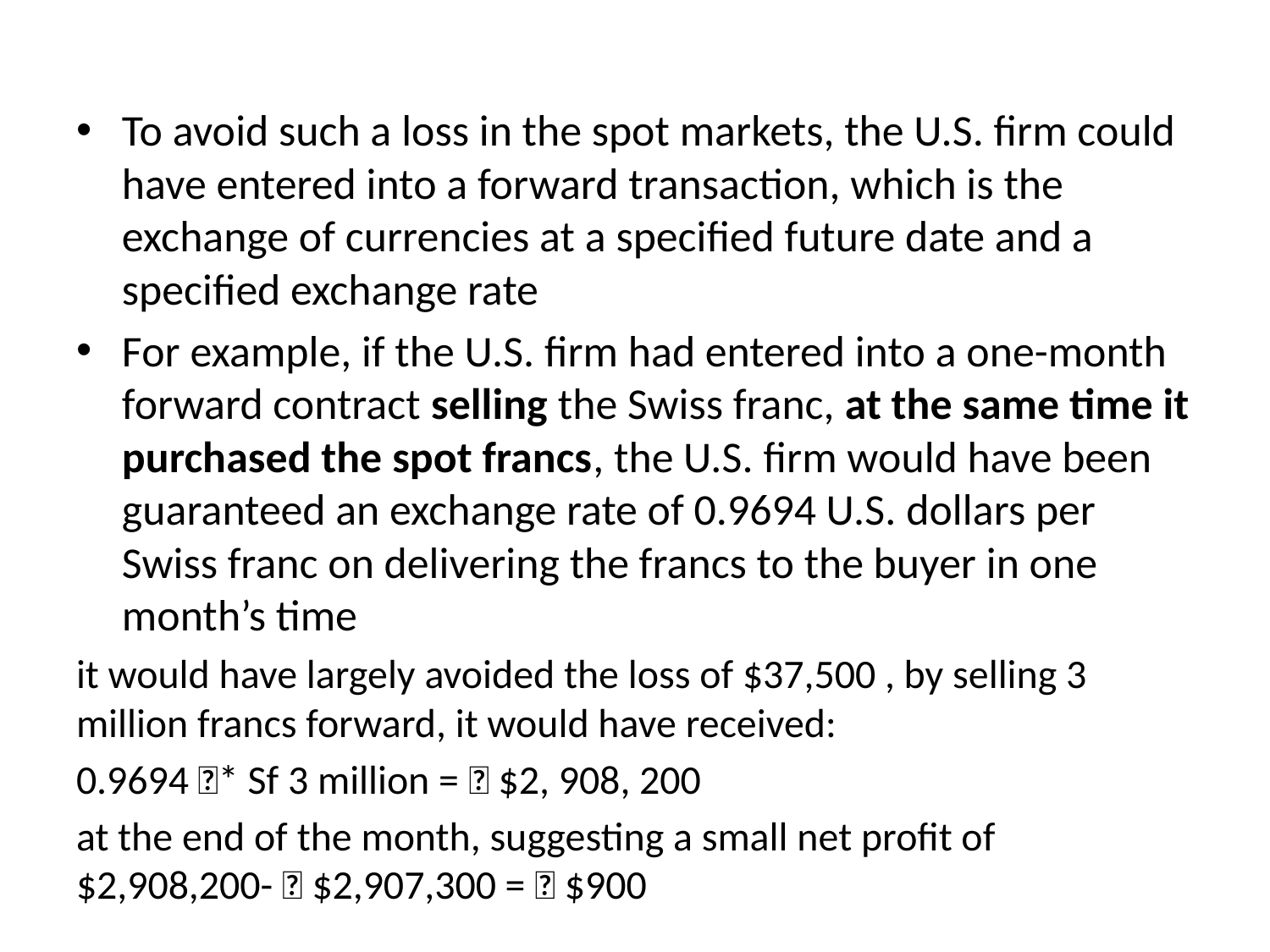

#
To avoid such a loss in the spot markets, the U.S. firm could have entered into a forward transaction, which is the exchange of currencies at a specified future date and a specified exchange rate
For example, if the U.S. firm had entered into a one-month forward contract selling the Swiss franc, at the same time it purchased the spot francs, the U.S. firm would have been guaranteed an exchange rate of 0.9694 U.S. dollars per Swiss franc on delivering the francs to the buyer in one month’s time
it would have largely avoided the loss of $37,500 , by selling 3 million francs forward, it would have received:
0.9694 􏰂* Sf 3 million = 􏰀 $2, 908, 200
at the end of the month, suggesting a small net profit of $2,908,200- 􏰁 $2,907,300 = 􏰀 $900